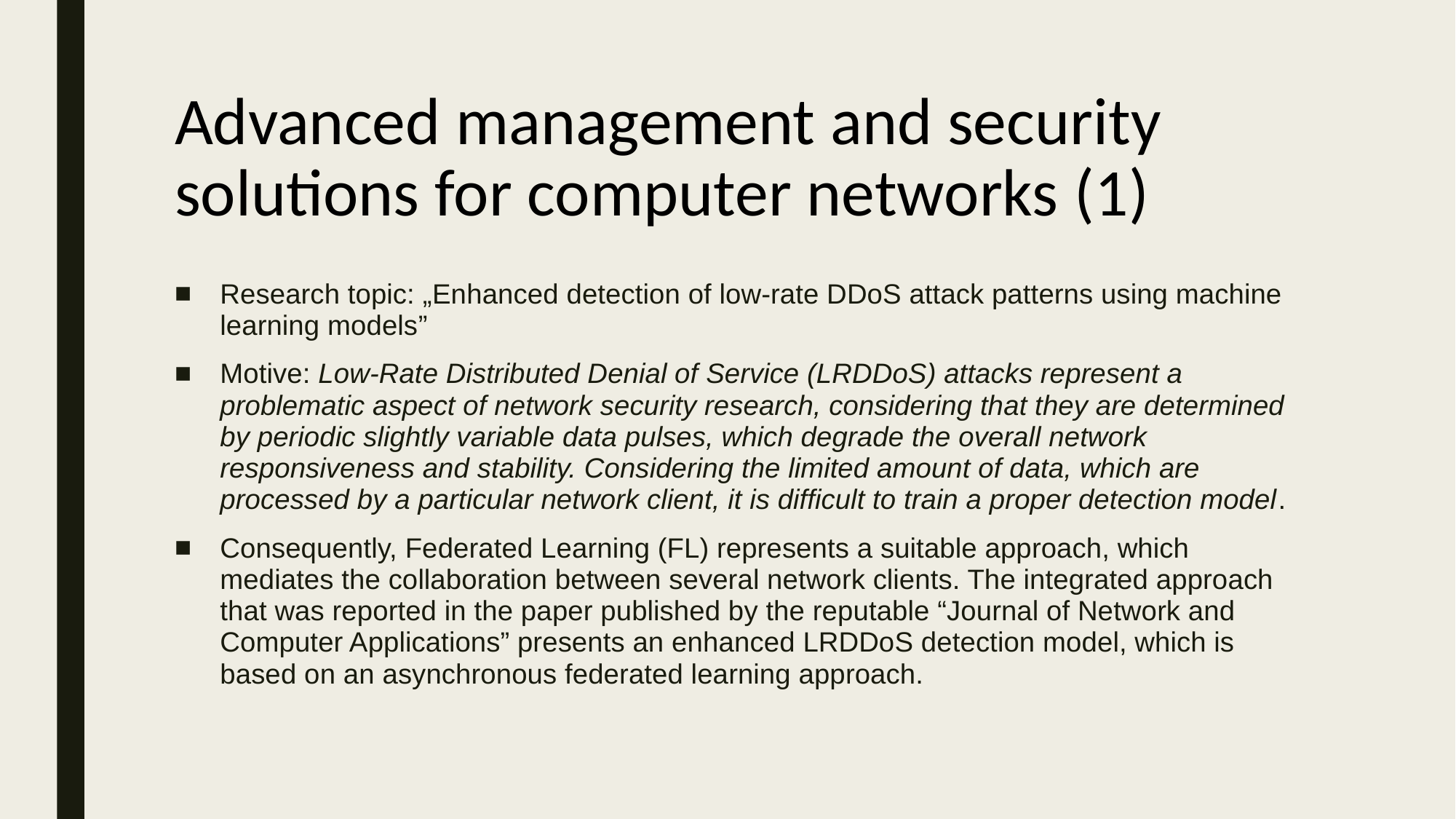

# Advanced management and security solutions for computer networks (1)
Research topic: „Enhanced detection of low-rate DDoS attack patterns using machine learning models”
Motive: Low-Rate Distributed Denial of Service (LRDDoS) attacks represent a problematic aspect of network security research, considering that they are determined by periodic slightly variable data pulses, which degrade the overall network responsiveness and stability. Considering the limited amount of data, which are processed by a particular network client, it is difficult to train a proper detection model.
Consequently, Federated Learning (FL) represents a suitable approach, which mediates the collaboration between several network clients. The integrated approach that was reported in the paper published by the reputable “Journal of Network and Computer Applications” presents an enhanced LRDDoS detection model, which is based on an asynchronous federated learning approach.